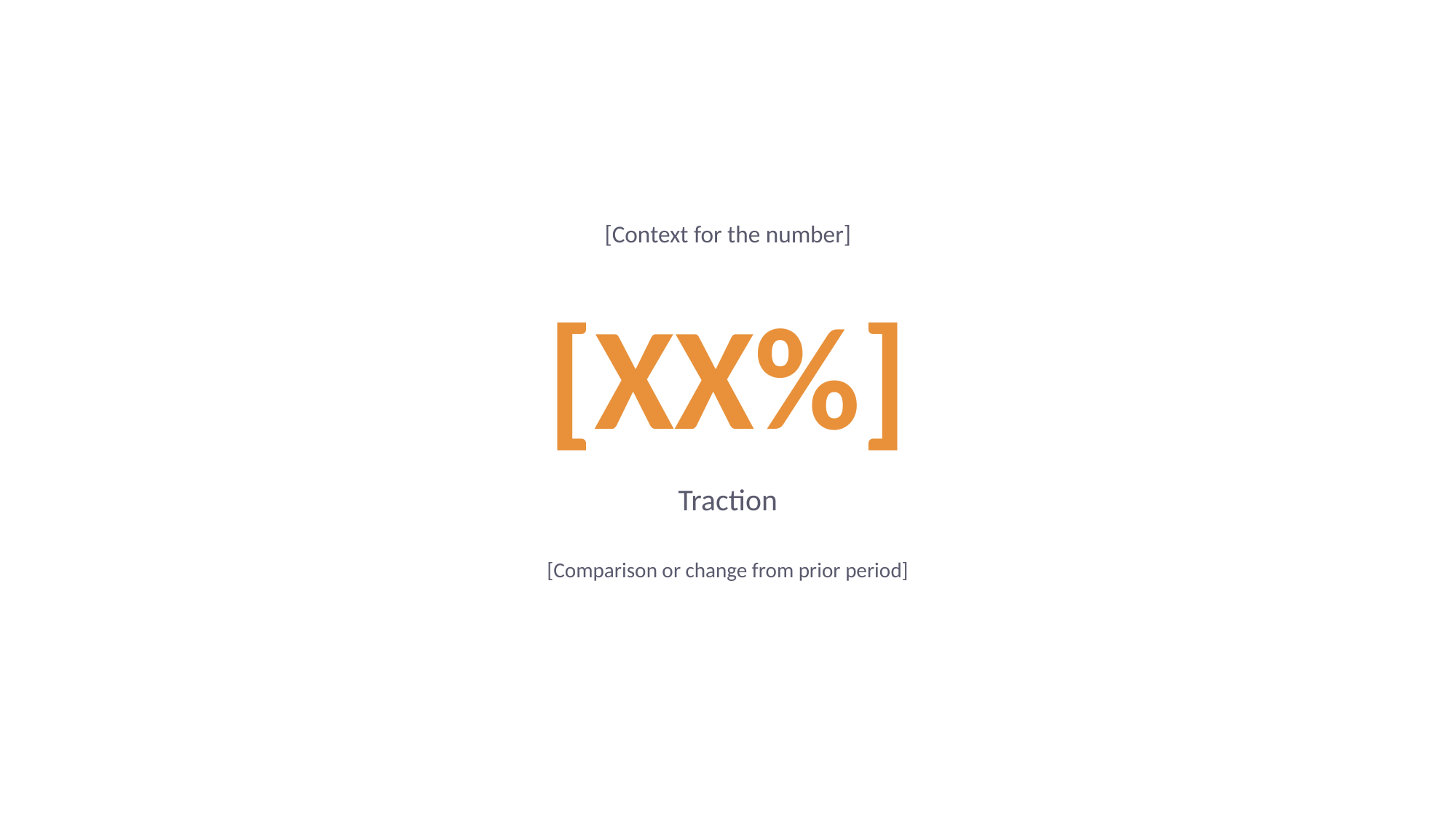

[Context for the number]
[XX%]
Traction
[Comparison or change from prior period]